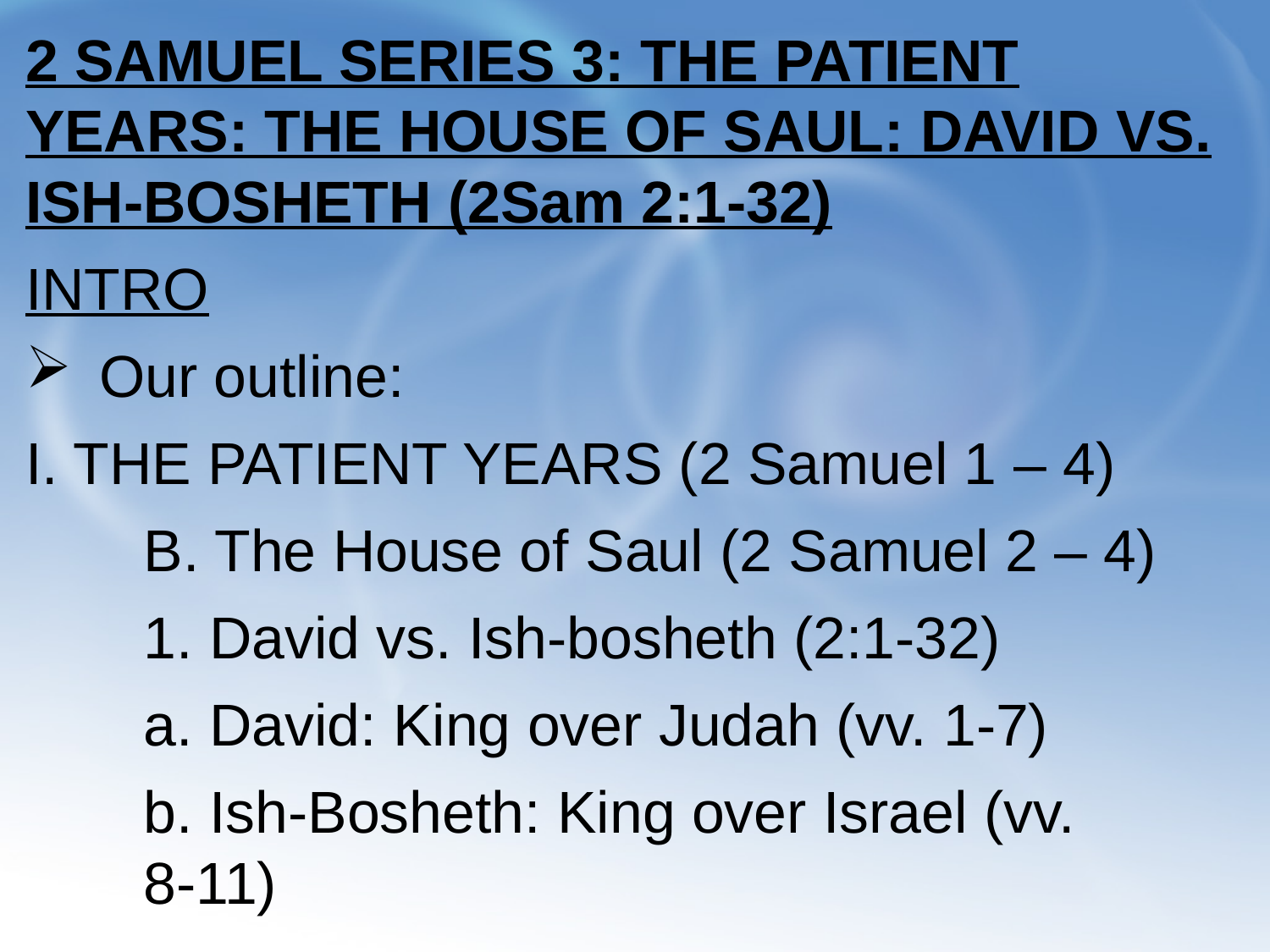

2 SAMUEL SERIES 3: THE PATIENT YEARS: THE HOUSE OF SAUL: DAVID VS. ISH-BOSHETH (2Sam 2:1-32)
INTRO
Our outline:
I. THE PATIENT YEARS (2 Samuel 1 – 4)
	B. The House of Saul (2 Samuel 2 – 4)
			1. David vs. Ish-bosheth (2:1-32)
					a. David: King over Judah (vv. 1-7)
					b. Ish-Bosheth: King over Israel (vv. 						8-11)